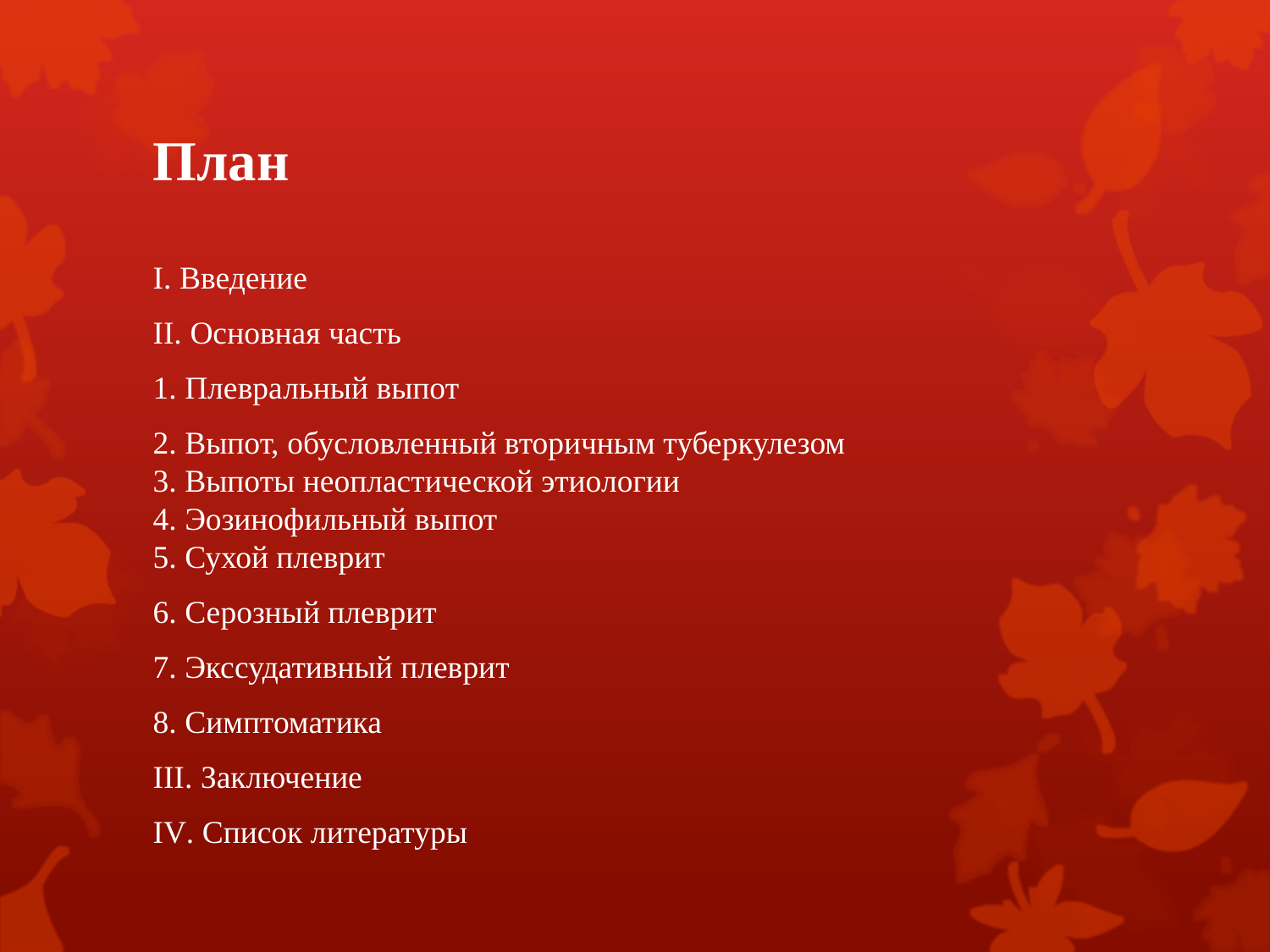

# План
І. Введение
ІІ. Основная часть
1. Плевральный выпот
2. Выпот, обусловленный вторичным туберкулезом
3. Выпоты неопластической этиологии
4. Эозинофильный выпот
5. Сухой плеврит
6. Серозный плеврит
7. Экссудативный плеврит
8. Симптоматика
ІІІ. Заключение
ІV. Список литературы